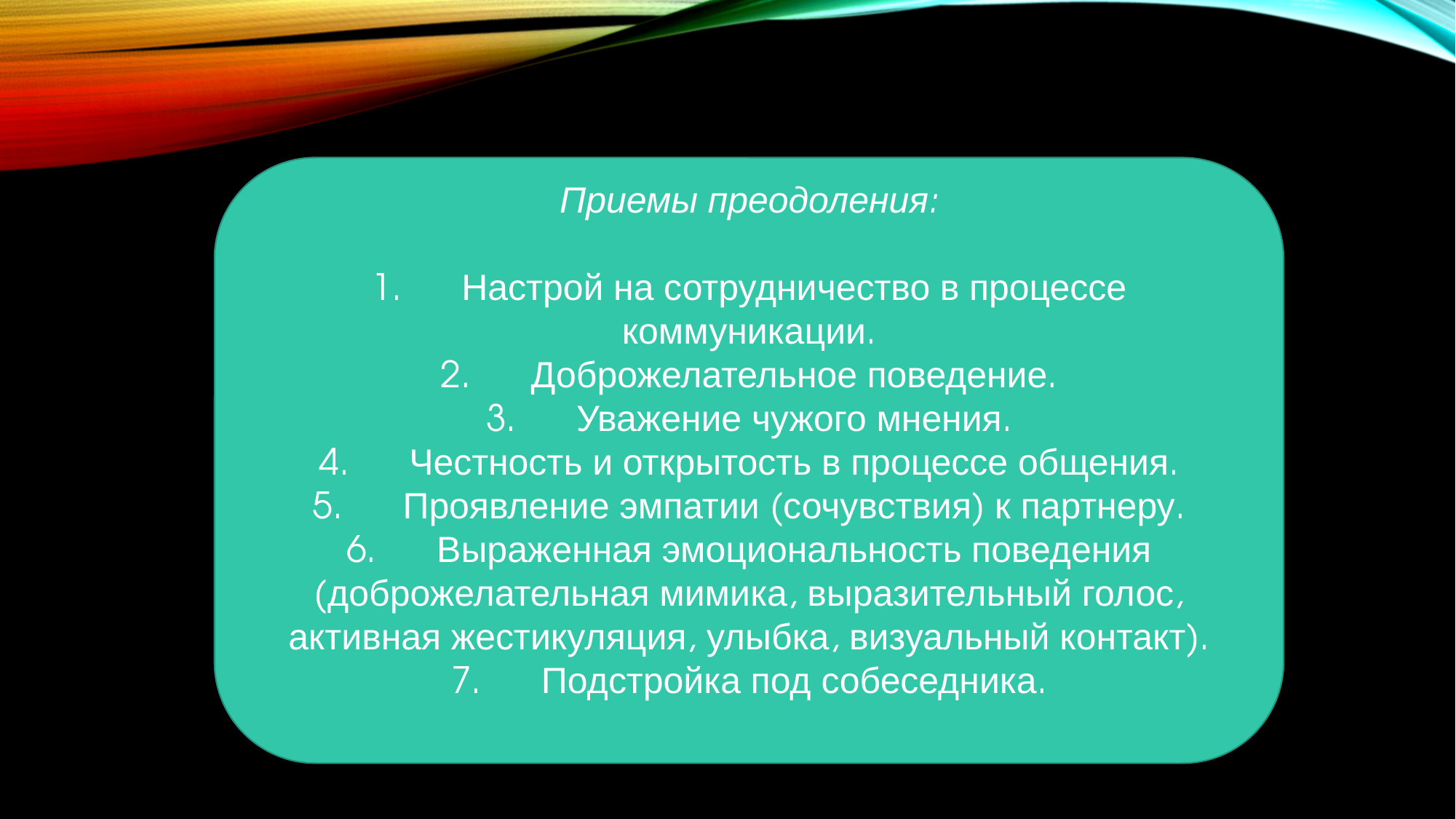

Приемы преодоления:
1.      Настрой на сотрудничество в процессе коммуникации.
2.      Доброжелательное поведение.
3.      Уважение чужого мнения.
4.      Честность и открытость в процессе общения.
5.      Проявление эмпатии (сочувствия) к партнеру.
6.      Выраженная эмоциональность поведения (доброжелательная мимика, выразительный голос, активная жестикуляция, улыбка, визуальный контакт).
7.      Подстройка под собеседника.